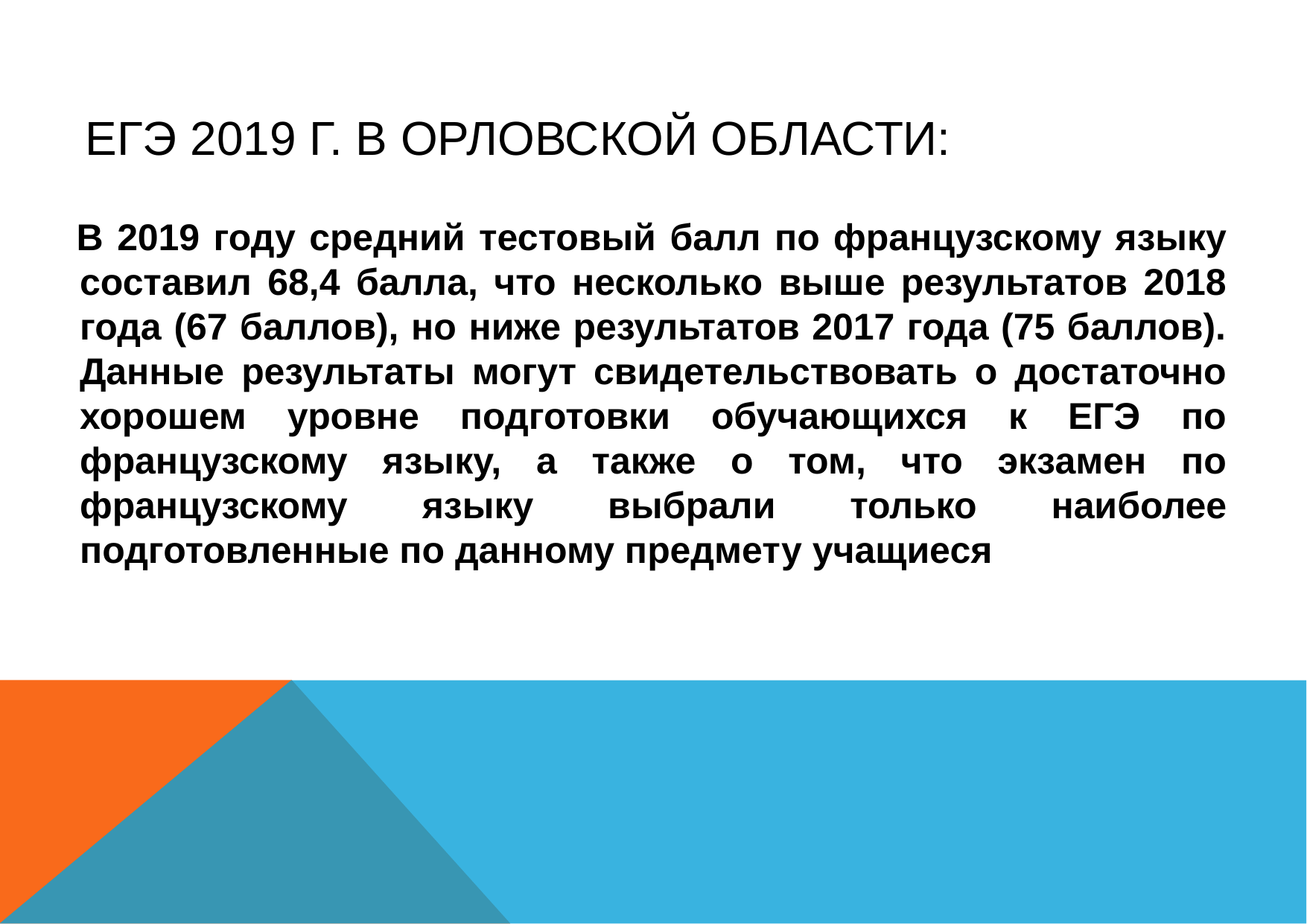

# ЕГЭ 2019 г. в Орловской области:
В 2019 году средний тестовый балл по французскому языку составил 68,4 балла, что несколько выше результатов 2018 года (67 баллов), но ниже результатов 2017 года (75 баллов). Данные результаты могут свидетельствовать о достаточно хорошем уровне подготовки обучающихся к ЕГЭ по французскому языку, а также о том, что экзамен по французскому языку выбрали только наиболее подготовленные по данному предмету учащиеся